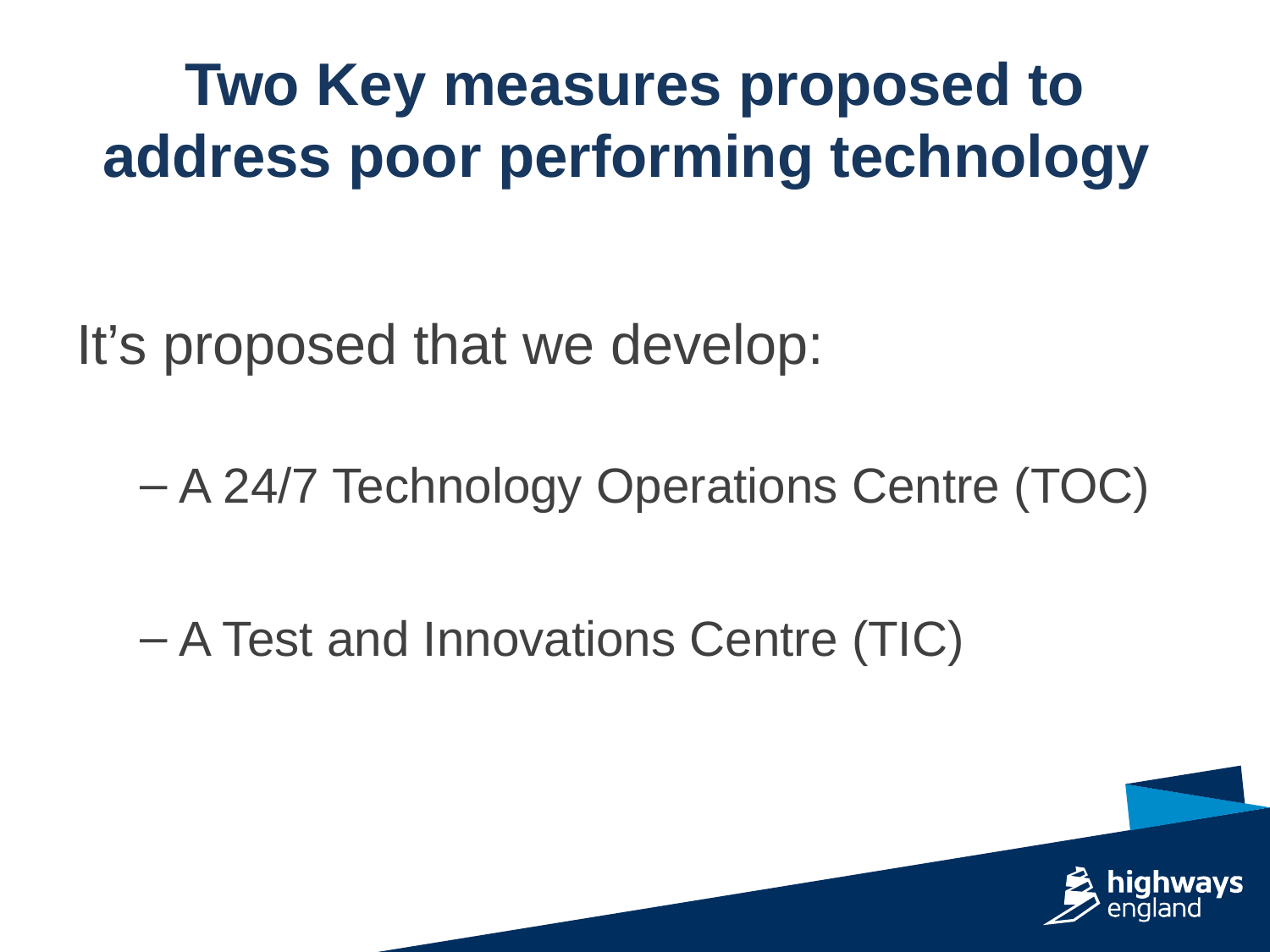

# Two Key measures proposed to address poor performing technology

It’s proposed that we develop:

A 24/7 Technology Operations Centre (TOC)

A Test and Innovations Centre (TIC)